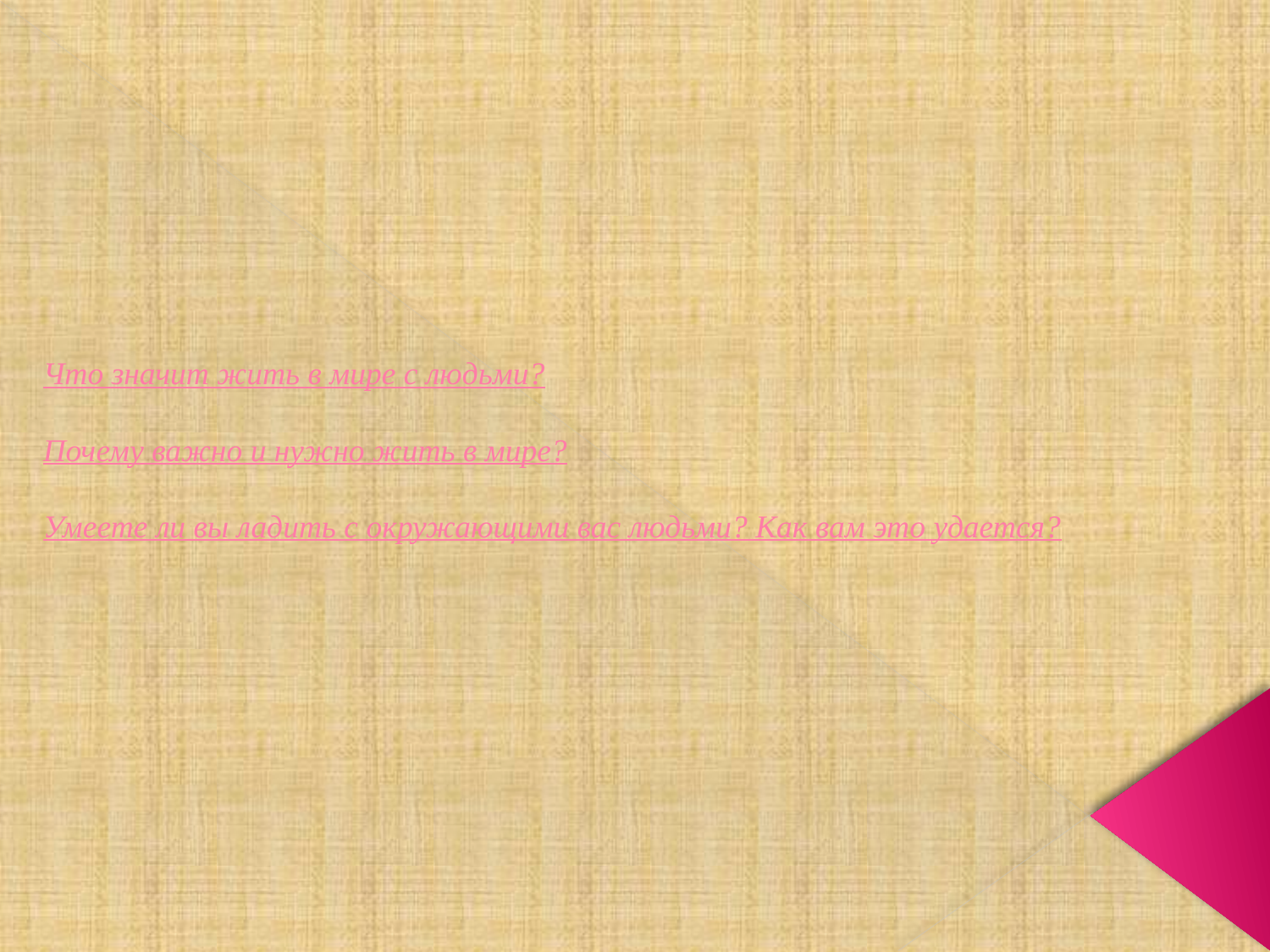

# Что значит жить в мире с людьми? Почему важно и нужно жить в мире? Умеете ли вы ладить с окружающими вас людьми? Как вам это удается?